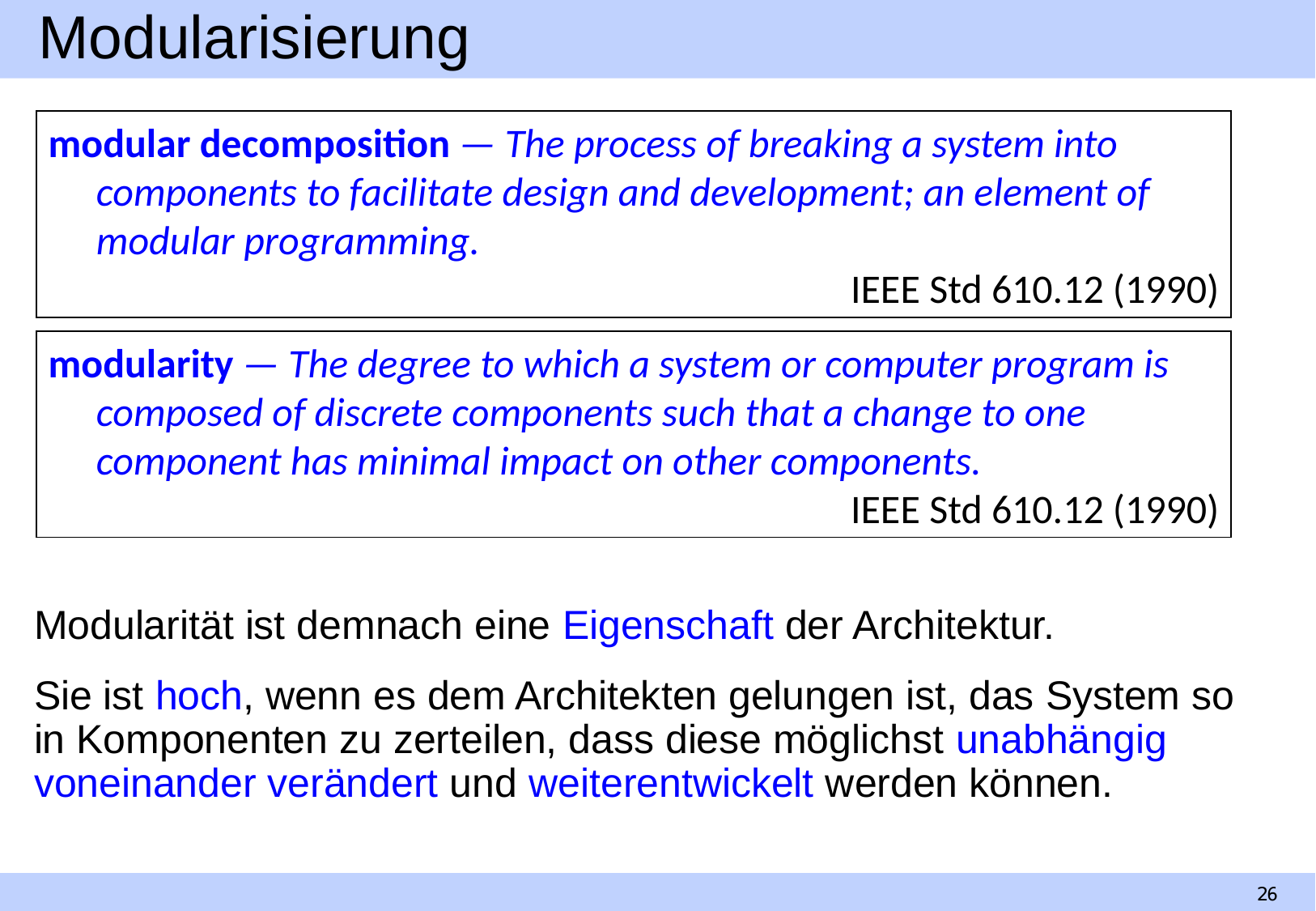

# Modularisierung
modular decomposition — The process of breaking a system into components to facilitate design and development; an element of modular programming.
IEEE Std 610.12 (1990)
modularity — The degree to which a system or computer program is composed of discrete components such that a change to one component has minimal impact on other components.
IEEE Std 610.12 (1990)
Modularität ist demnach eine Eigenschaft der Architektur.
Sie ist hoch, wenn es dem Architekten gelungen ist, das System so in Komponenten zu zerteilen, dass diese möglichst unabhängig voneinander verändert und weiterentwickelt werden können.
26